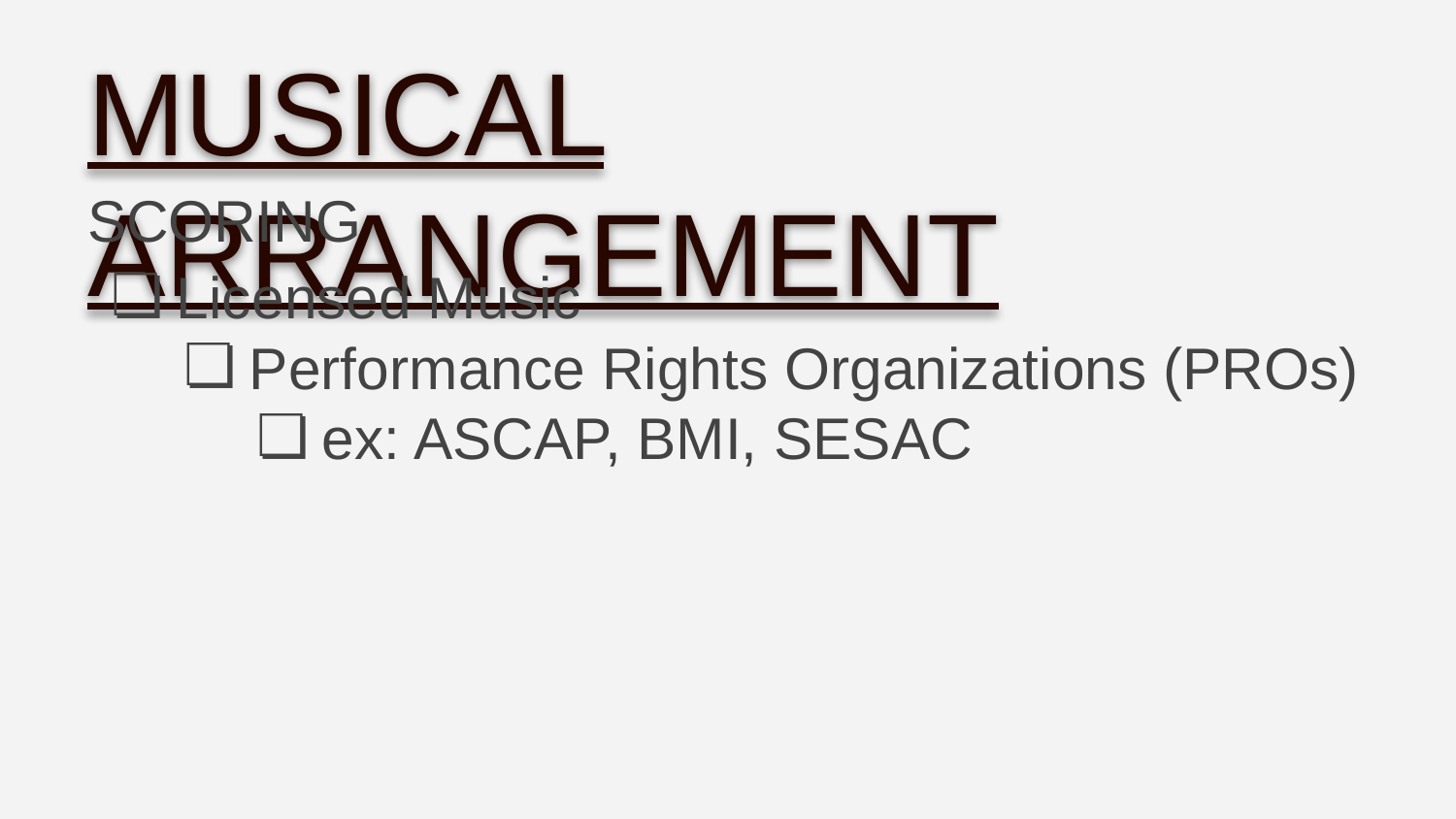

MUSICAL ARRANGEMENT

SCORING
Licensed Music
Performance Rights Organizations (PROs)
ex: ASCAP, BMI, SESAC